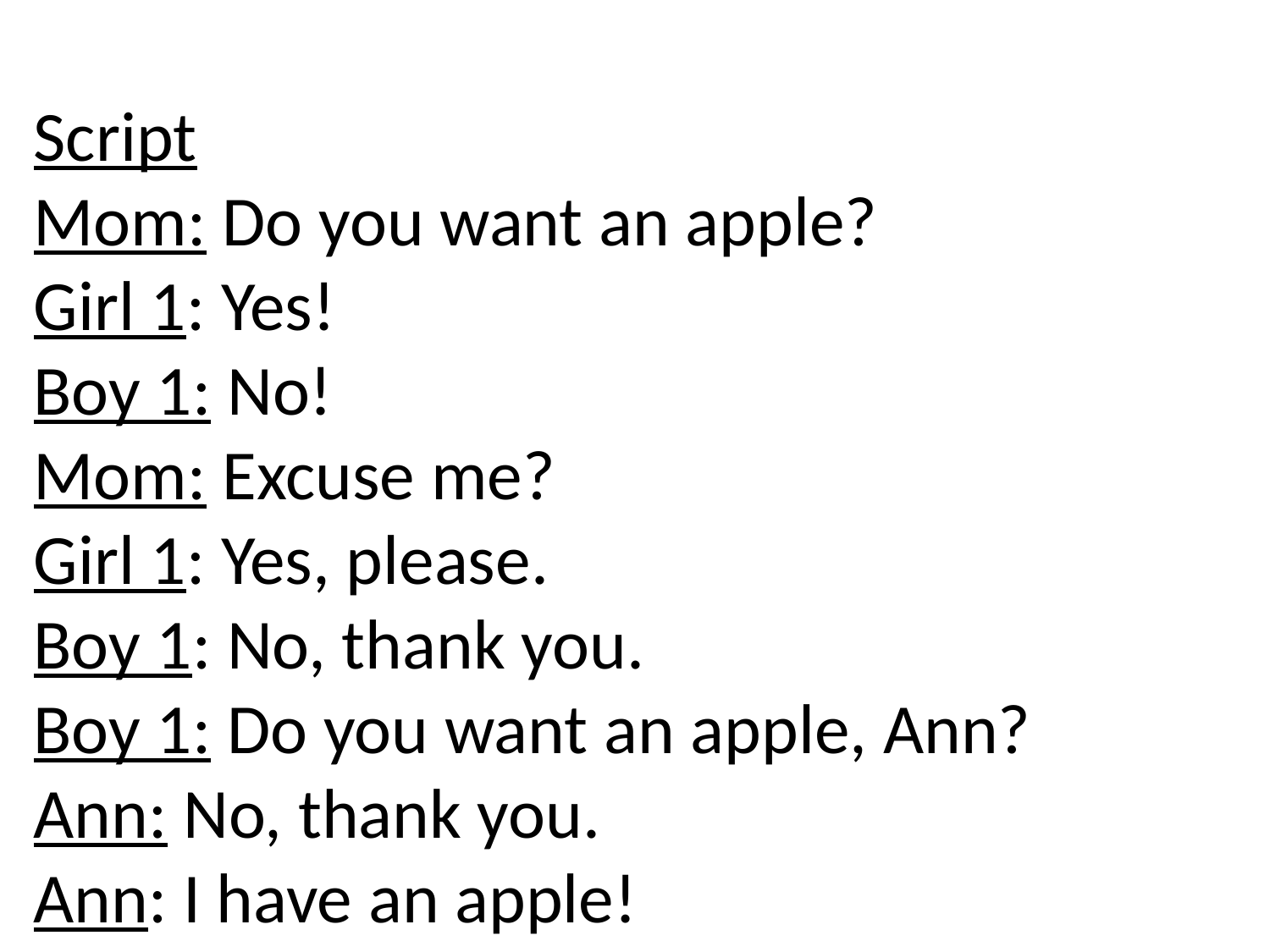

Script
Mom: Do you want an apple?
Girl 1: Yes!
Boy 1: No!
Mom: Excuse me?
Girl 1: Yes, please.
Boy 1: No, thank you.
Boy 1: Do you want an apple, Ann?
Ann: No, thank you.
Ann: I have an apple!